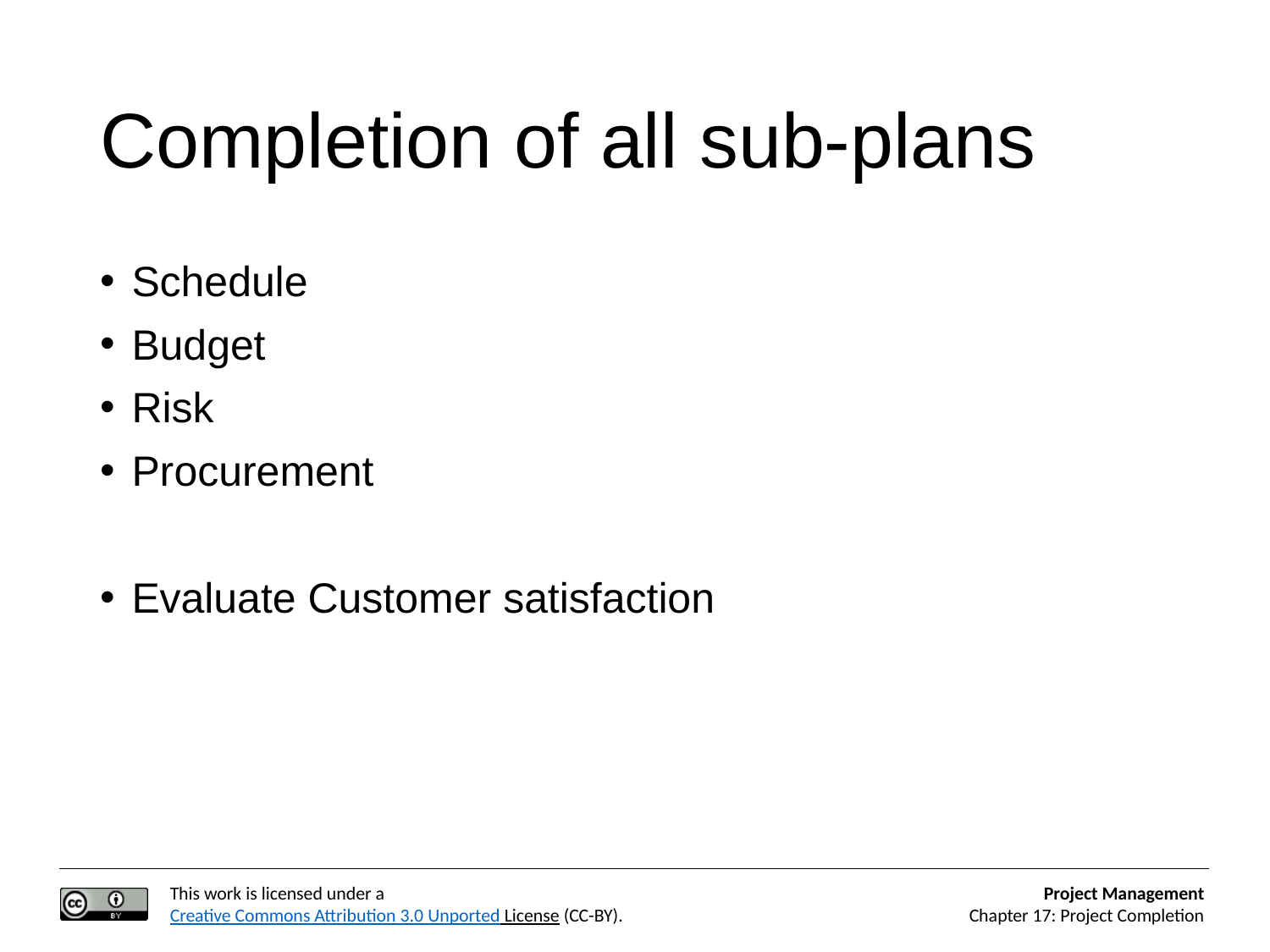

# Completion of all sub-plans
Schedule
Budget
Risk
Procurement

Evaluate Customer satisfaction